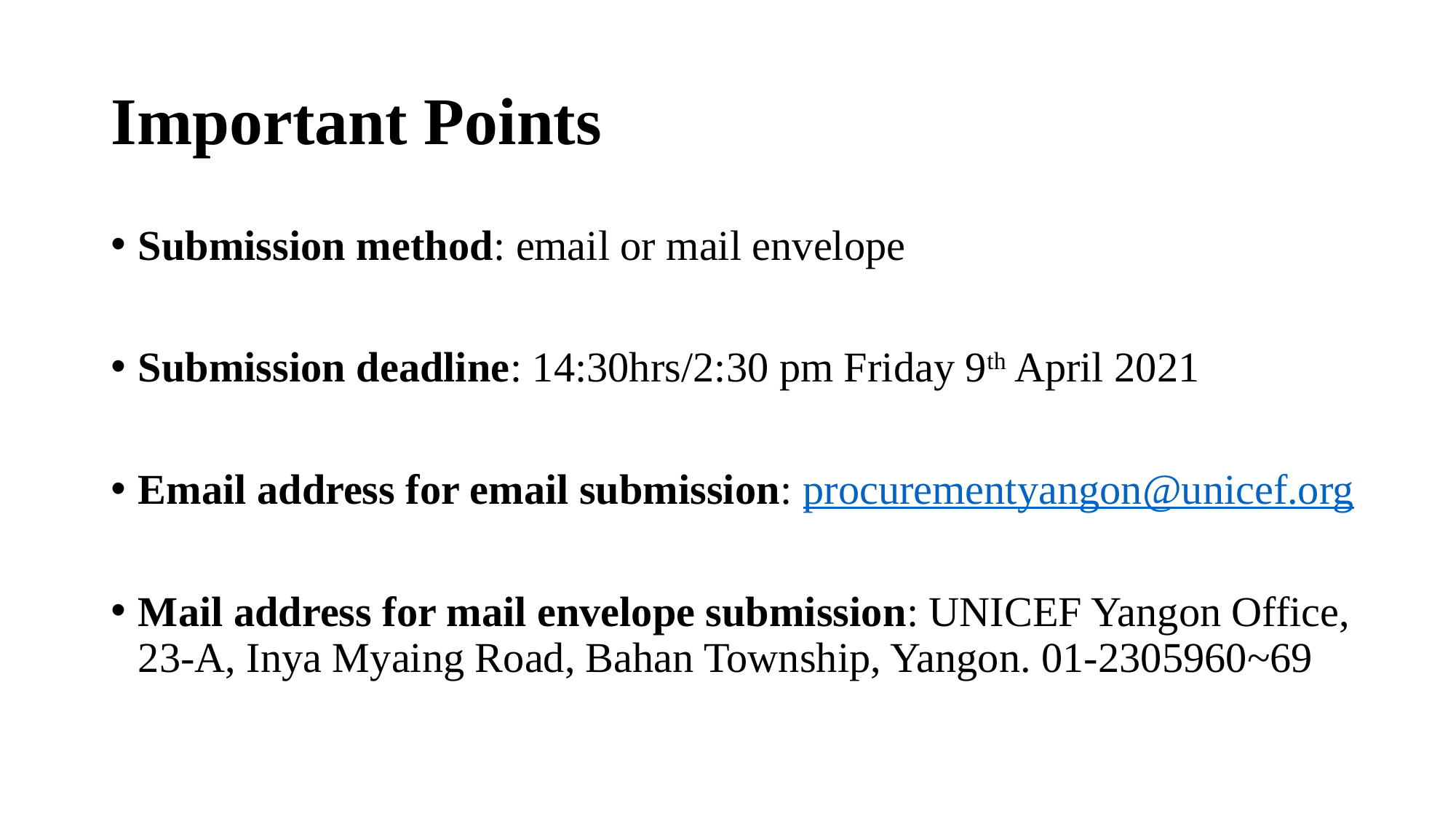

# Important Points
Submission method: email or mail envelope

Submission deadline: 14:30hrs/2:30 pm Friday 9th April 2021

Email address for email submission: procurementyangon@unicef.org

Mail address for mail envelope submission: UNICEF Yangon Office, 23-A, Inya Myaing Road, Bahan Township, Yangon. 01-2305960~69